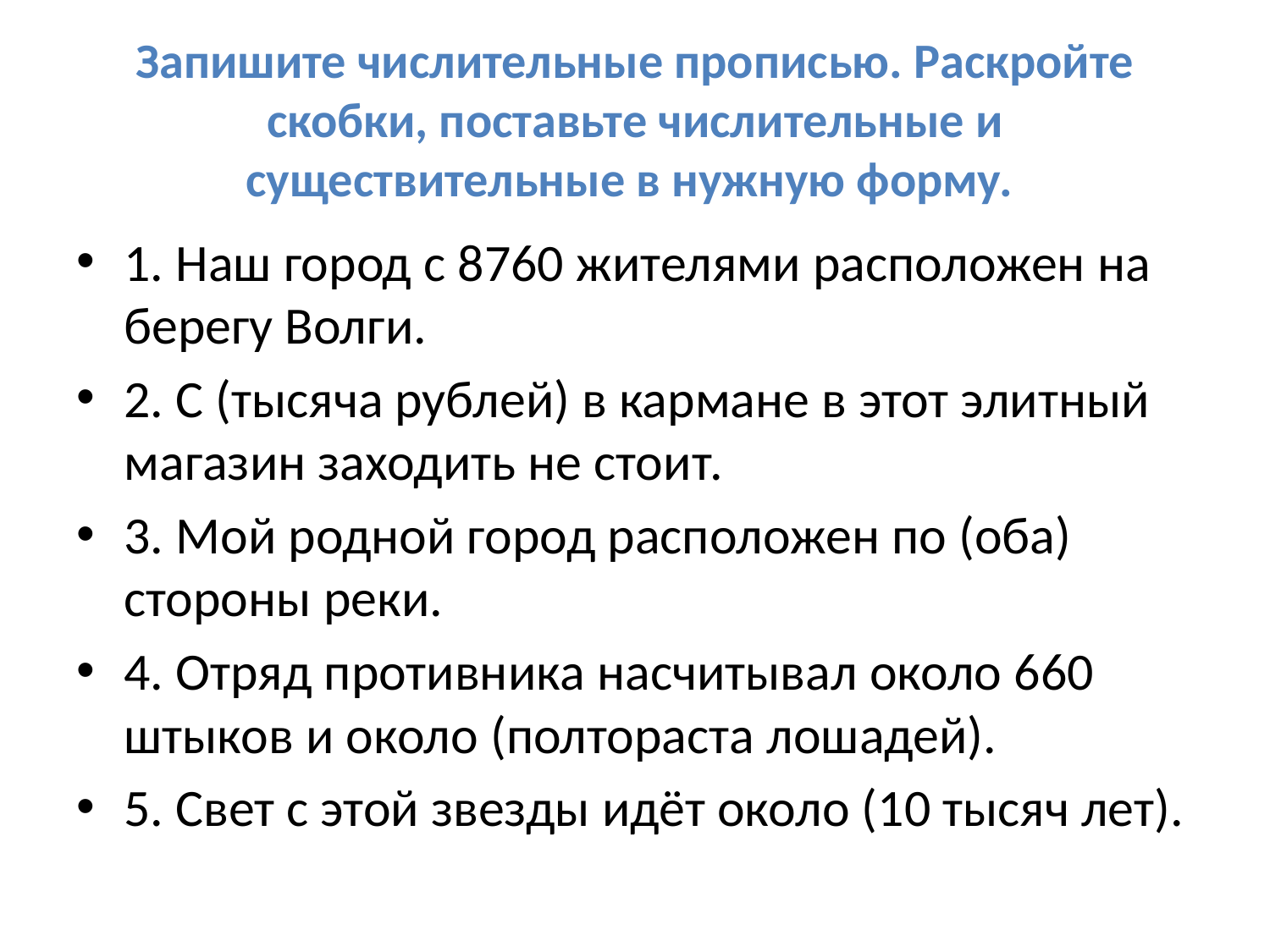

# Запишите числительные прописью. Раскройте скобки, поставьте числительные и существительные в нужную форму.
1. Наш город с 8760 жителями расположен на берегу Волги.
2. С (тысяча рублей) в кармане в этот элитный магазин заходить не стоит.
3. Мой родной город расположен по (оба) стороны реки.
4. Отряд противника насчитывал около 660 штыков и около (полтораста лошадей).
5. Свет с этой звезды идёт около (10 тысяч лет).